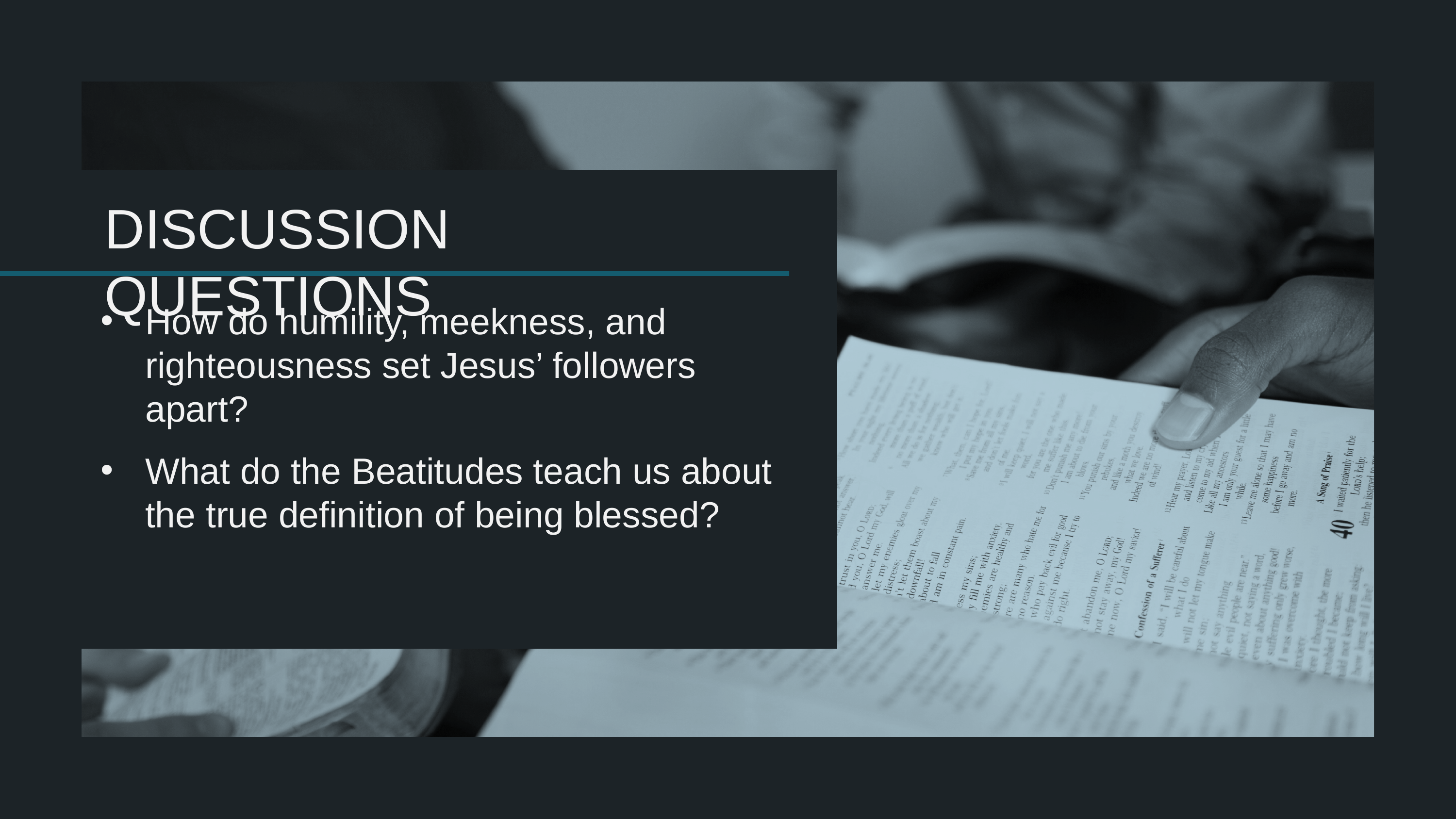

How do humility, meekness, and righteousness set Jesus’ followers apart?
What do the Beatitudes teach us about the true definition of being blessed?